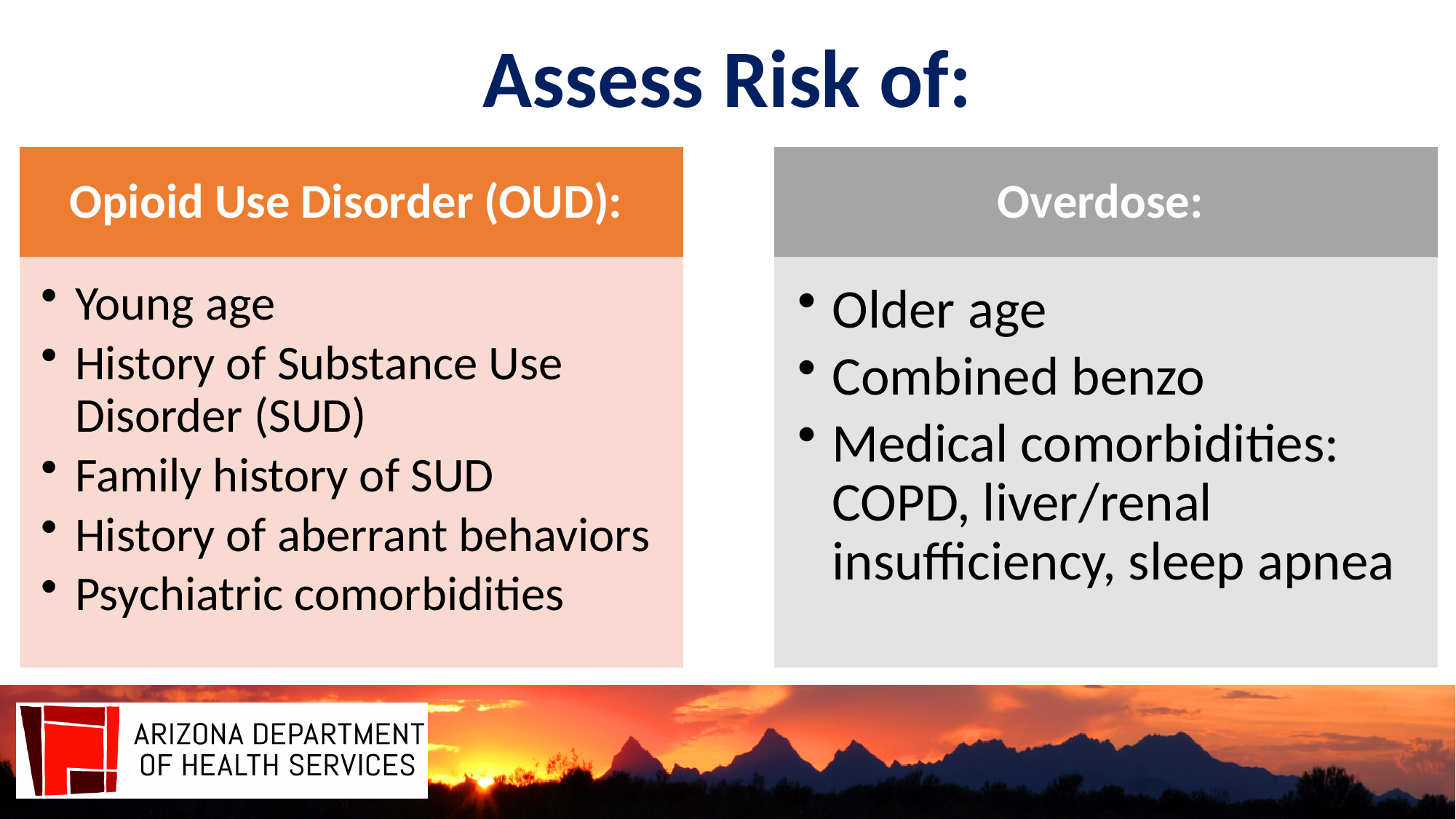

# Assess Risk of:
Opioid Use Disorder (OUD):
Young age
History of Substance Use Disorder (SUD)
Family history of SUD
History of aberrant behaviors
Psychiatric comorbidities
Overdose:
Older age
Combined benzo
Medical comorbidities: COPD, liver/renal insufficiency, sleep apnea